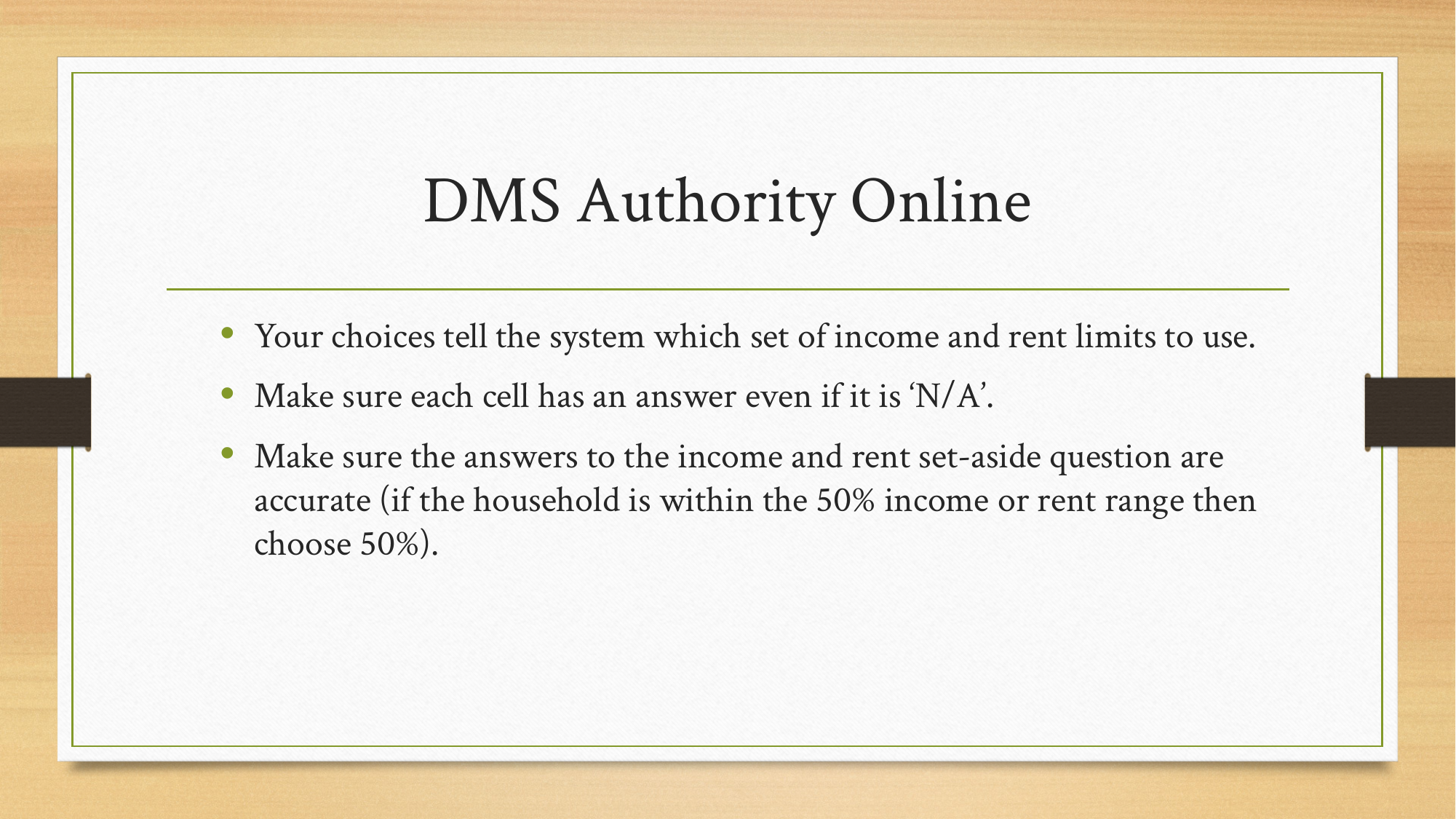

# DMS Authority Online
Your choices tell the system which set of income and rent limits to use.
Make sure each cell has an answer even if it is ‘N/A’.
Make sure the answers to the income and rent set-aside question are accurate (if the household is within the 50% income or rent range then choose 50%).